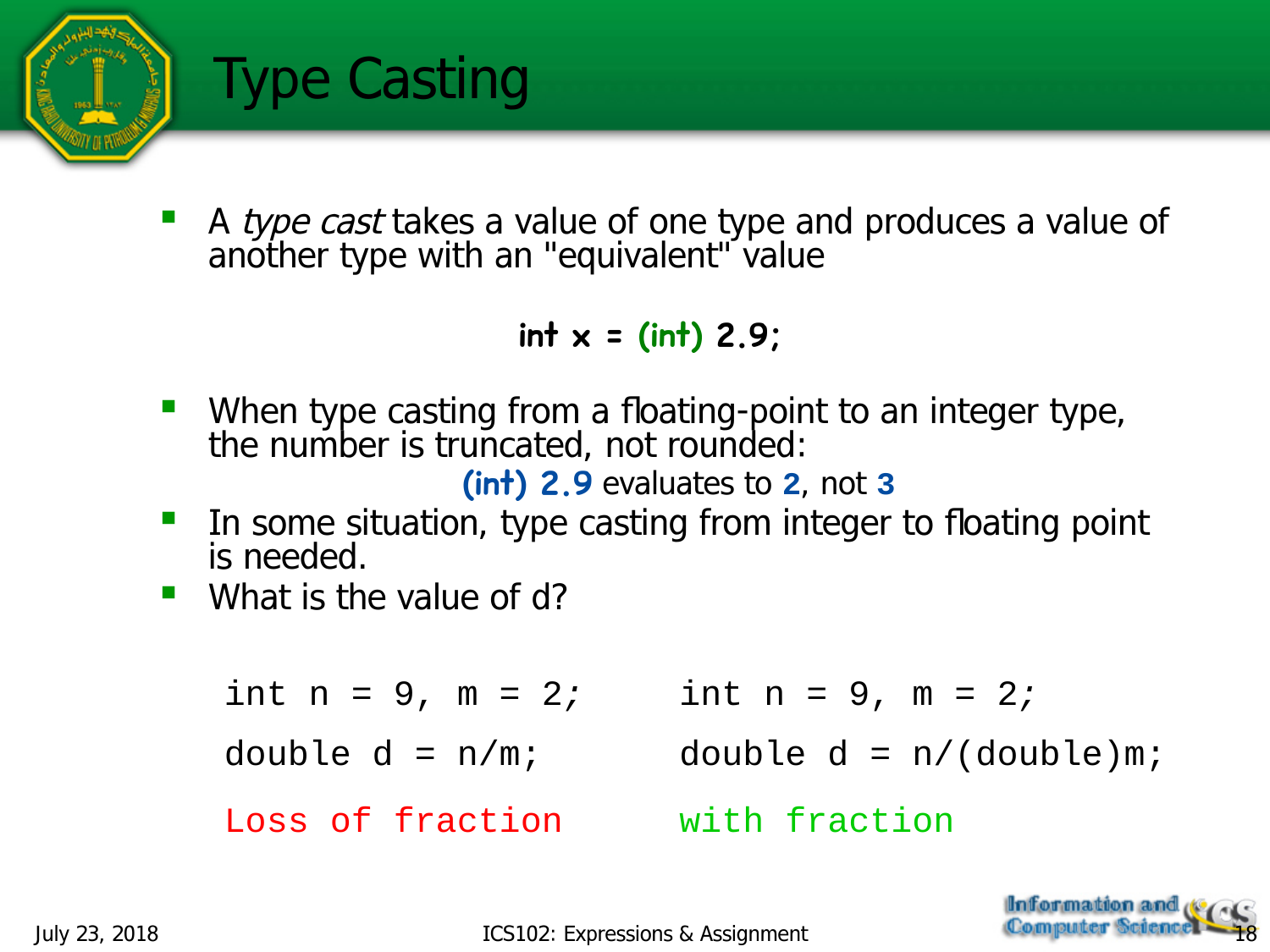

Type Casting
A type cast takes a value of one type and produces a value of another type with an "equivalent" value

			int x = (int) 2.9;

When type casting from a floating-point to an integer type, the number is truncated, not rounded:
			(int) 2.9 evaluates to 2, not 3
In some situation, type casting from integer to floating point is needed.
What is the value of d?
int n = 9, m = 2;
double d = n/m;
int n = 9, m = 2;
double d = n/(double)m;
Loss of fraction
with fraction
July 23, 2018
ICS102: Expressions & Assignment
18